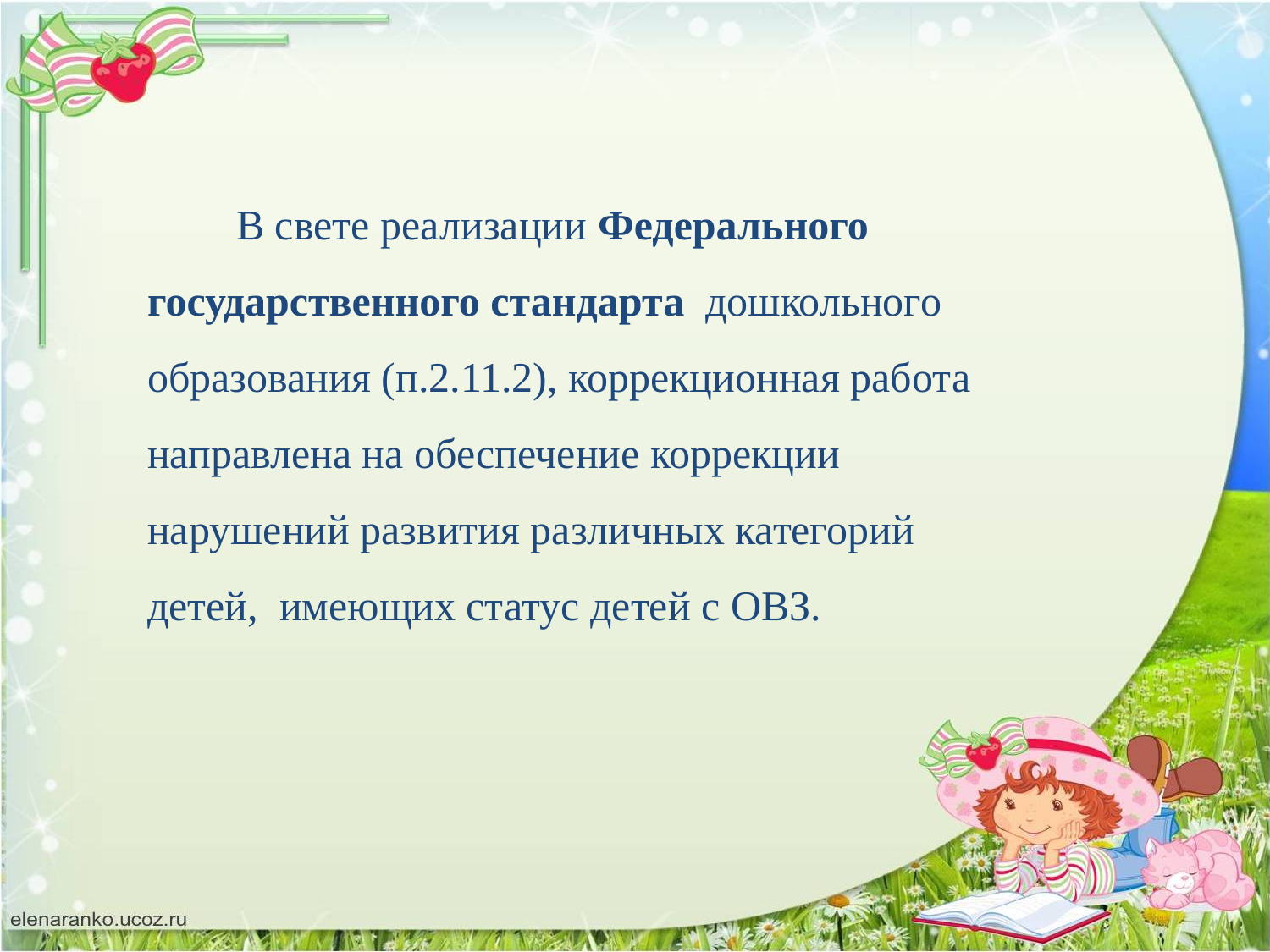

В свете реализации Федерального государственного стандарта  дошкольного образования (п.2.11.2), коррекционная работа направлена на обеспечение коррекции нарушений развития различных категорий детей,  имеющих статус детей с ОВЗ.